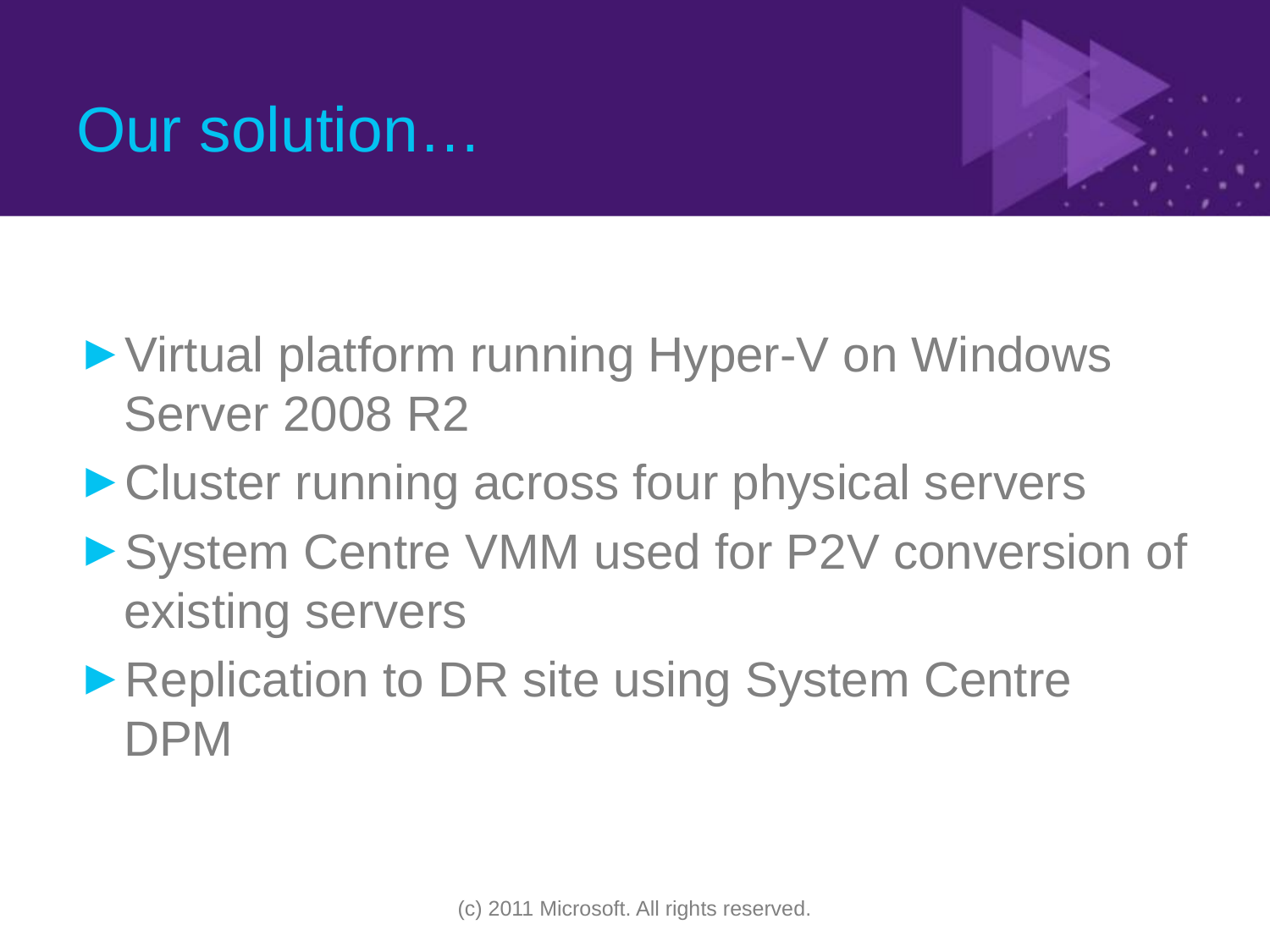

# Our solution…
Virtual platform running Hyper-V on Windows Server 2008 R2
Cluster running across four physical servers
System Centre VMM used for P2V conversion of existing servers
Replication to DR site using System Centre DPM
(c) 2011 Microsoft. All rights reserved.